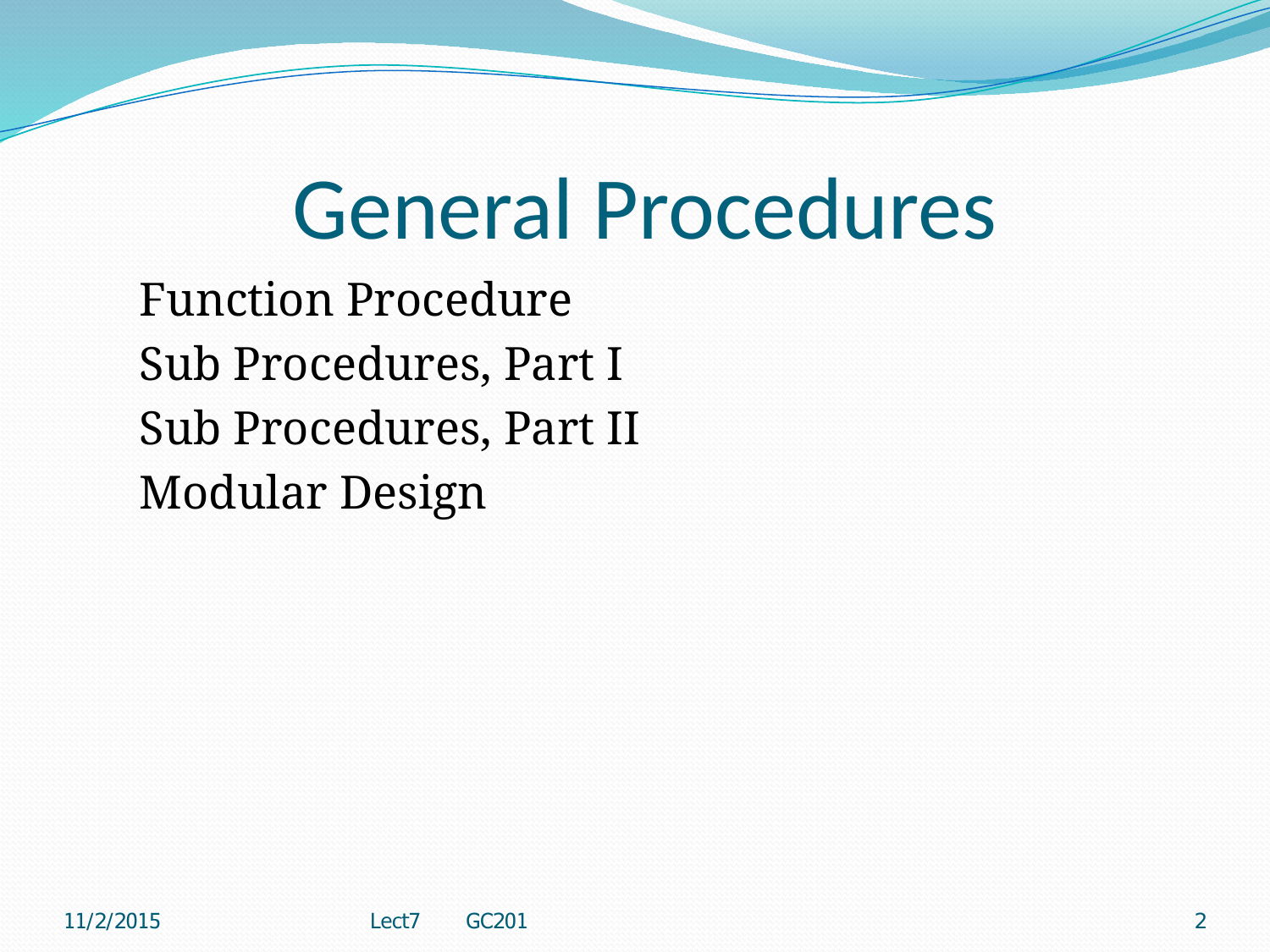

# General Procedures
Function Procedure
Sub Procedures, Part I
Sub Procedures, Part II
Modular Design

11/2/2015
Lect7       GC201
2